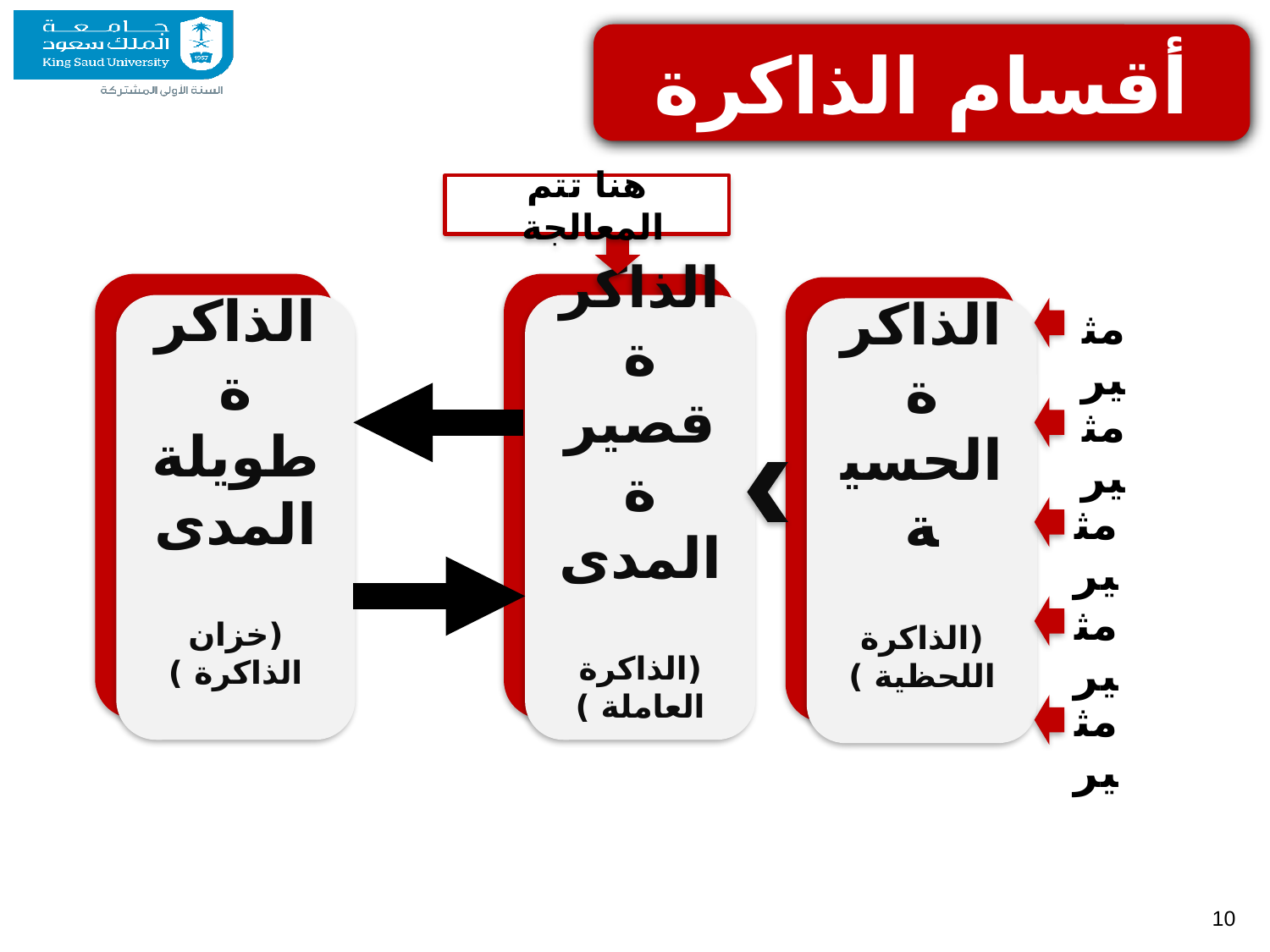

أقسام الذاكرة
هنا تتم المعالجة

الذاكرة طويلة المدى

(خزان الذاكرة )

الذاكرة قصيرة المدى

(الذاكرة العاملة )

مثير

الذاكرة الحسية

(الذاكرة اللحظية )

مثير

مثير

مثير

مثير

10